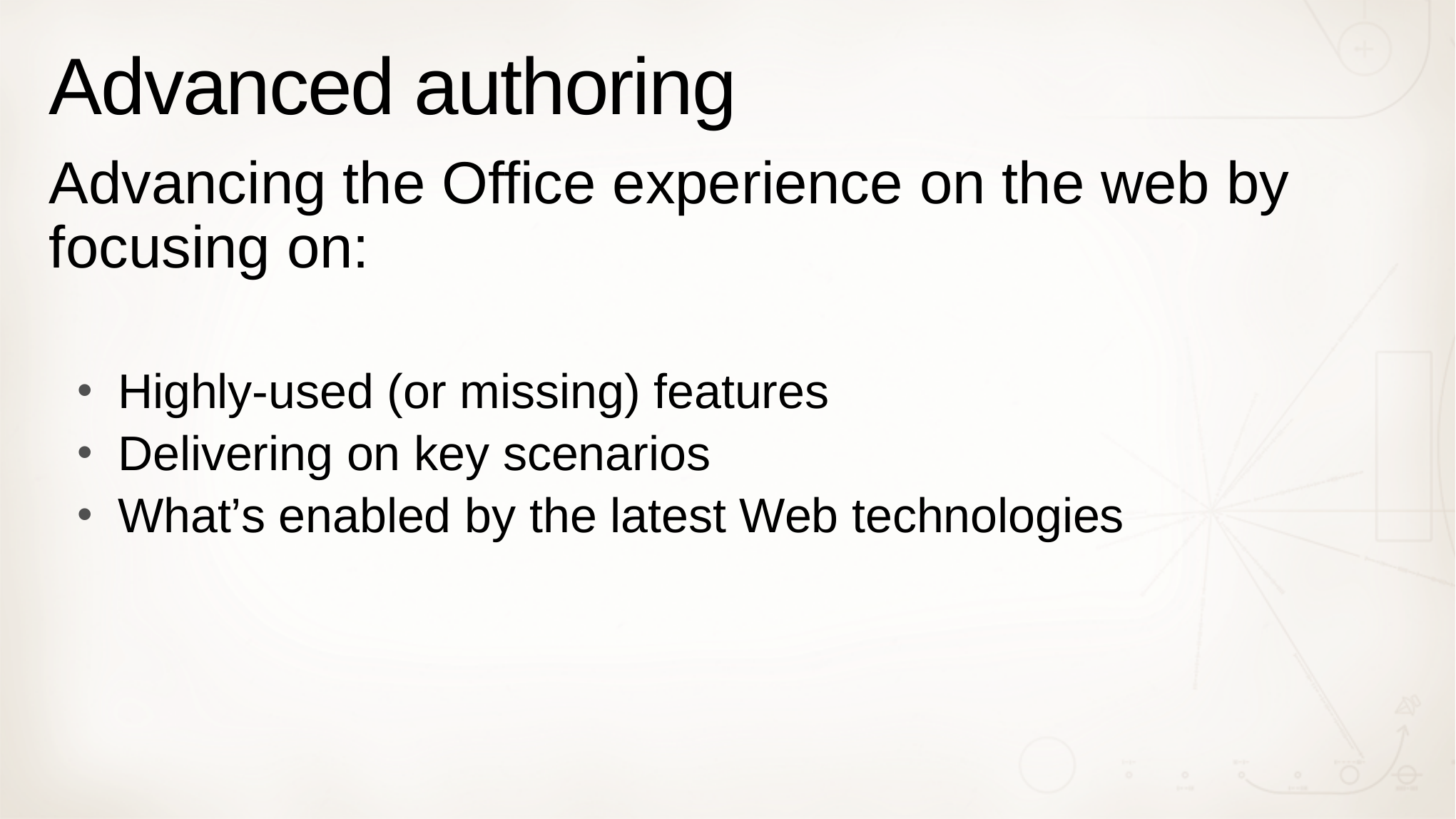

# Advanced authoring
Advancing the Office experience on the web by focusing on:

Highly-used (or missing) features
Delivering on key scenarios
What’s enabled by the latest Web technologies